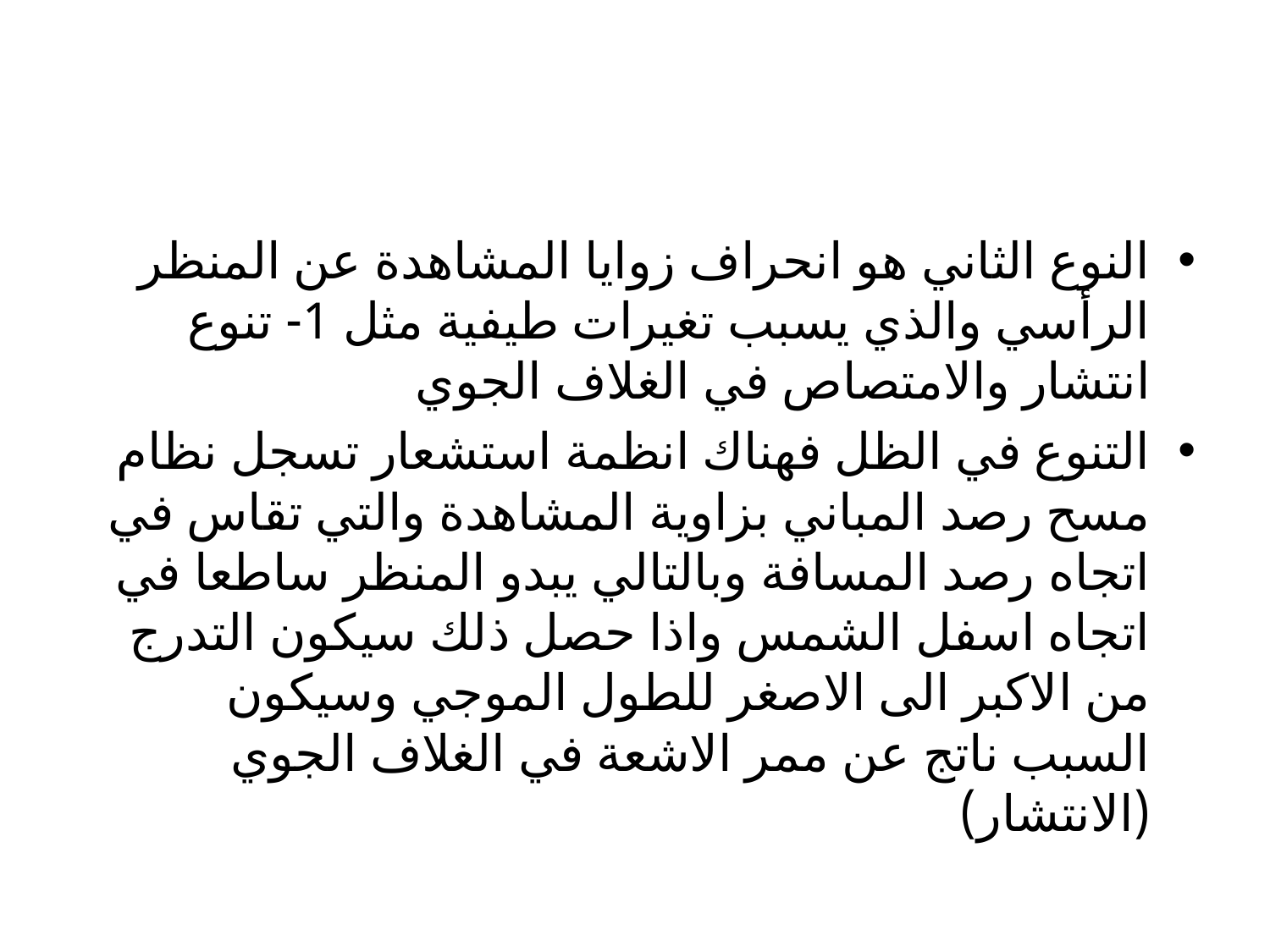

النوع الثاني هو انحراف زوايا المشاهدة عن المنظر الرأسي والذي يسبب تغيرات طيفية مثل 1- تنوع انتشار والامتصاص في الغلاف الجوي
التنوع في الظل فهناك انظمة استشعار تسجل نظام مسح رصد المباني بزاوية المشاهدة والتي تقاس في اتجاه رصد المسافة وبالتالي يبدو المنظر ساطعا في اتجاه اسفل الشمس واذا حصل ذلك سيكون التدرج من الاكبر الى الاصغر للطول الموجي وسيكون السبب ناتج عن ممر الاشعة في الغلاف الجوي (الانتشار)